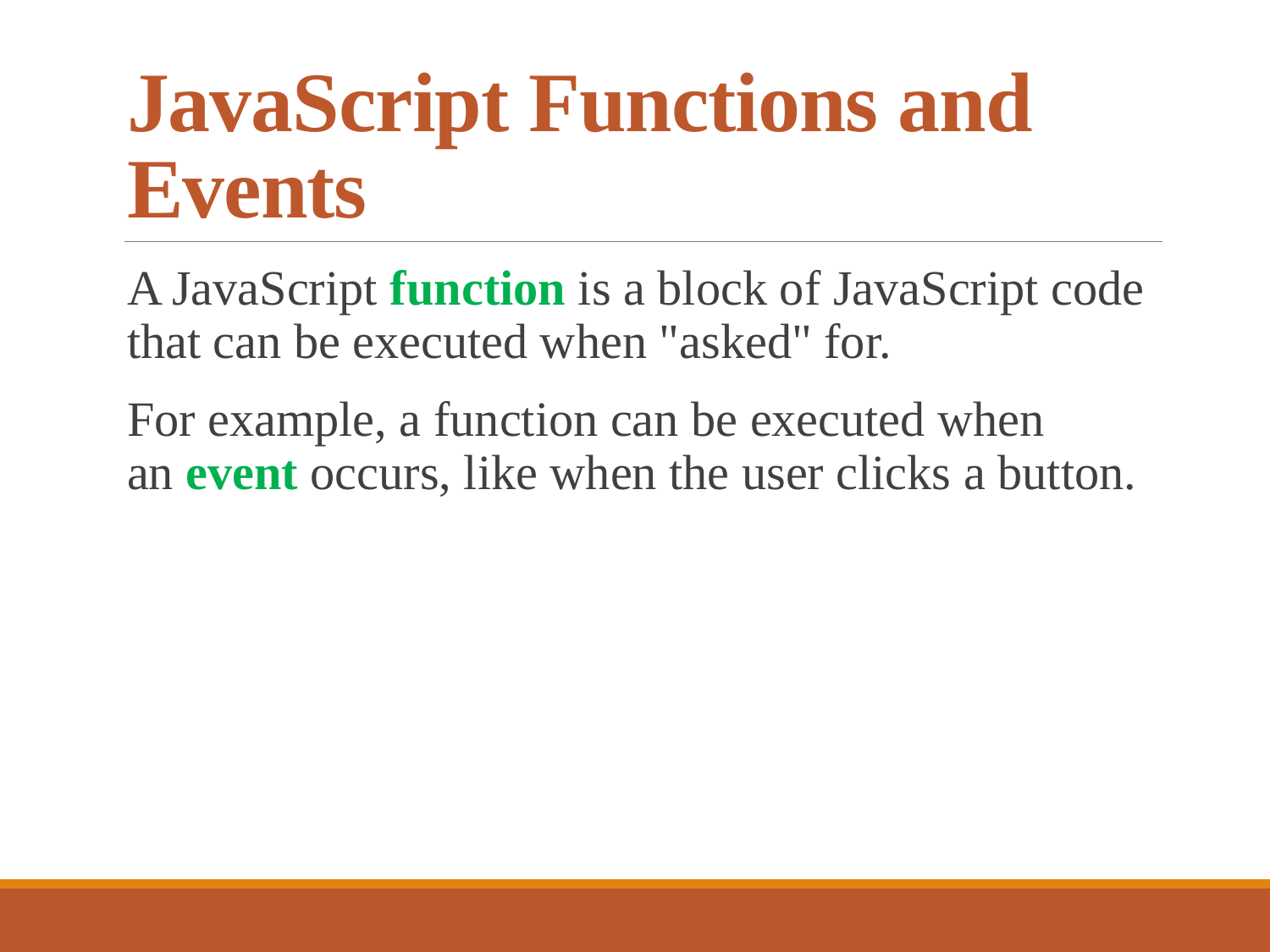

# JavaScript Functions and Events
A JavaScript function is a block of JavaScript code that can be executed when "asked" for.
For example, a function can be executed when an event occurs, like when the user clicks a button.